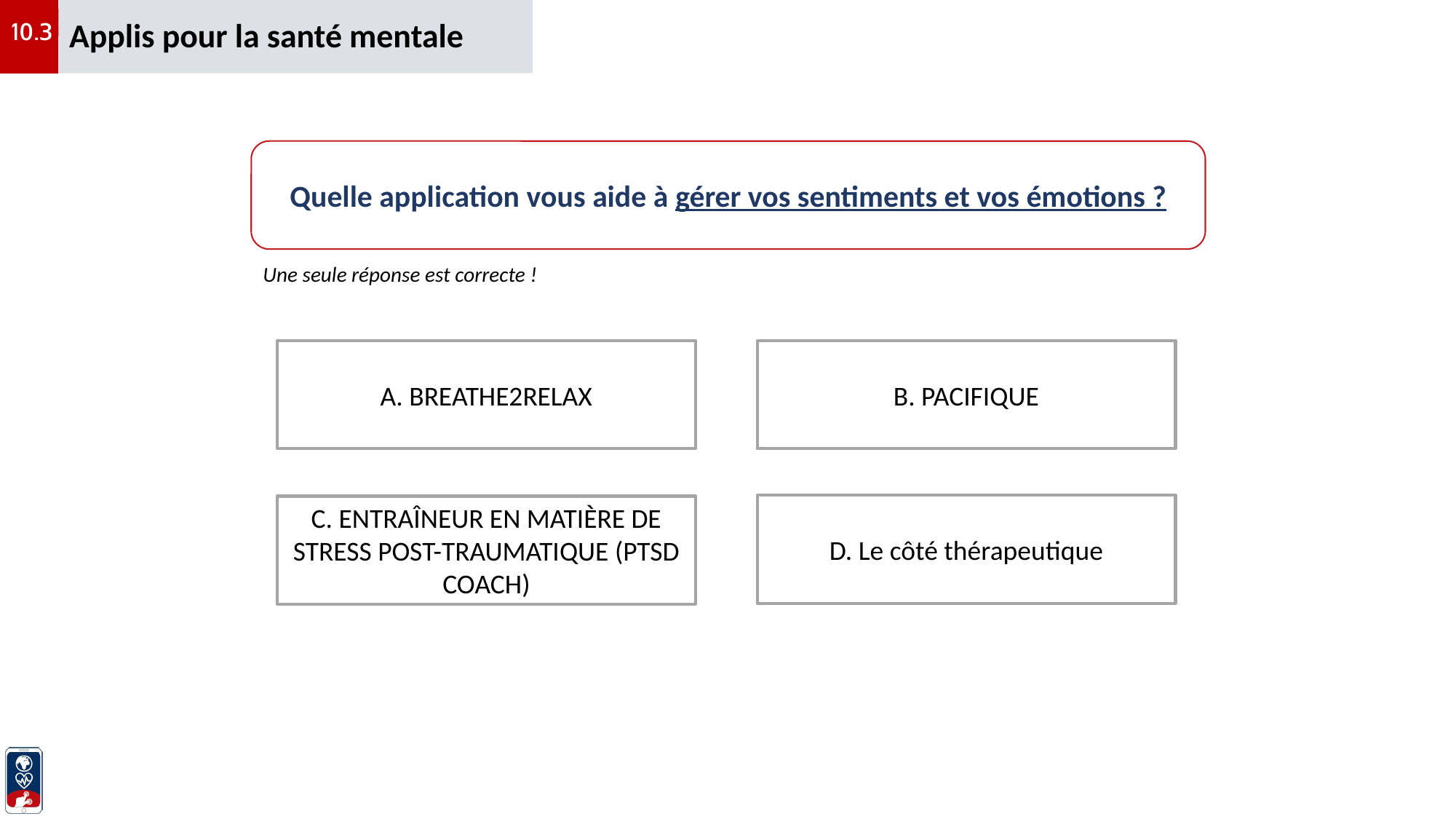

Applis pour la santé mentale

10.3
Quelle application vous aide à gérer vos sentiments et vos émotions ?
Une seule réponse est correcte !
B. PACIFIQUE
A. BREATHE2RELAX
D. Le côté thérapeutique
C. ENTRAÎNEUR EN MATIÈRE DE STRESS POST-TRAUMATIQUE (PTSD COACH)